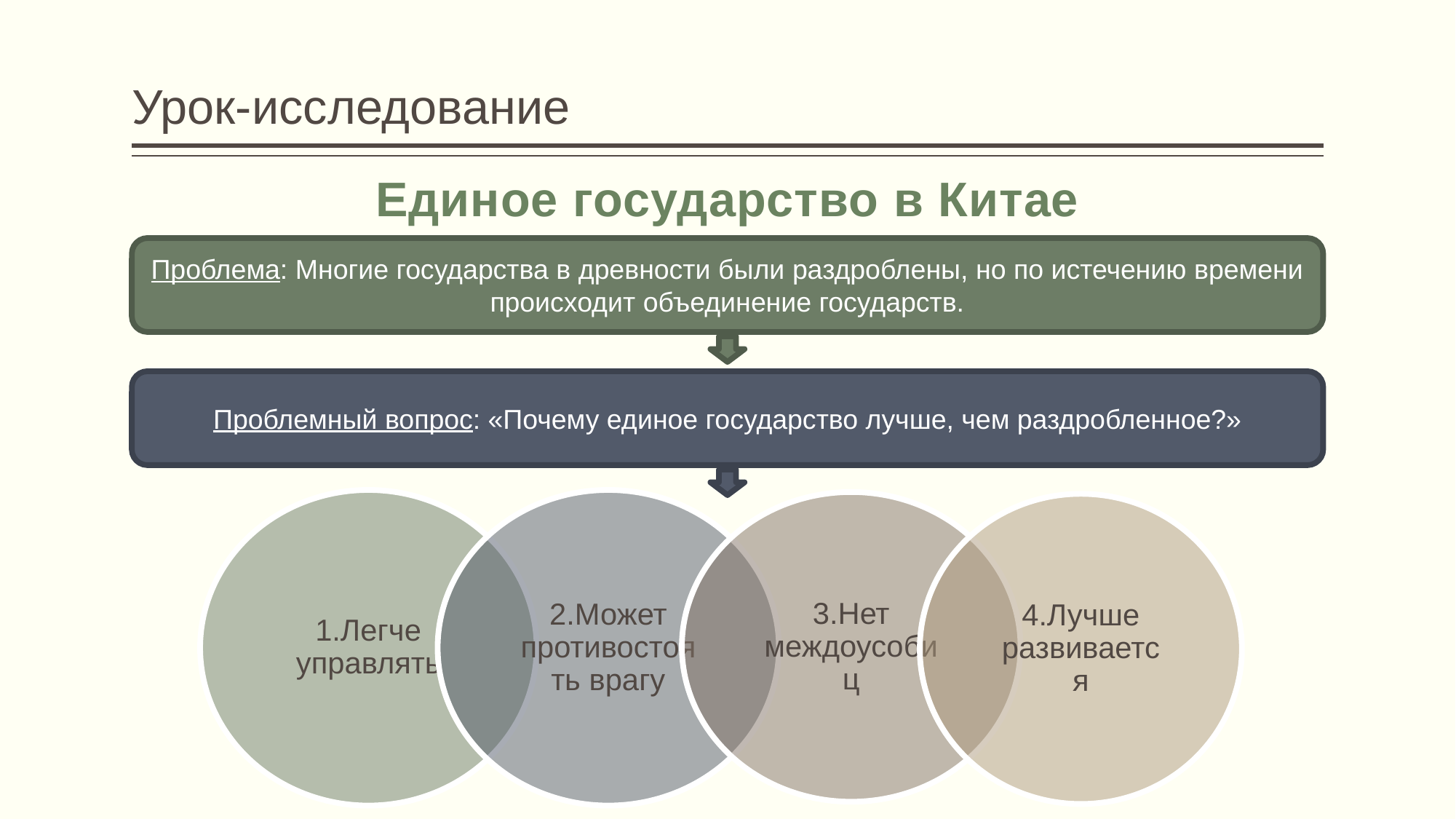

# Урок-исследование
Единое государство в Китае
Проблема: Многие государства в древности были раздроблены, но по истечению времени происходит объединение государств.

Проблемный вопрос: «Почему единое государство лучше, чем раздробленное?»

1.Легче управлять
2.Может противостоять врагу
3.Нет междоусобиц
4.Лучше развивается